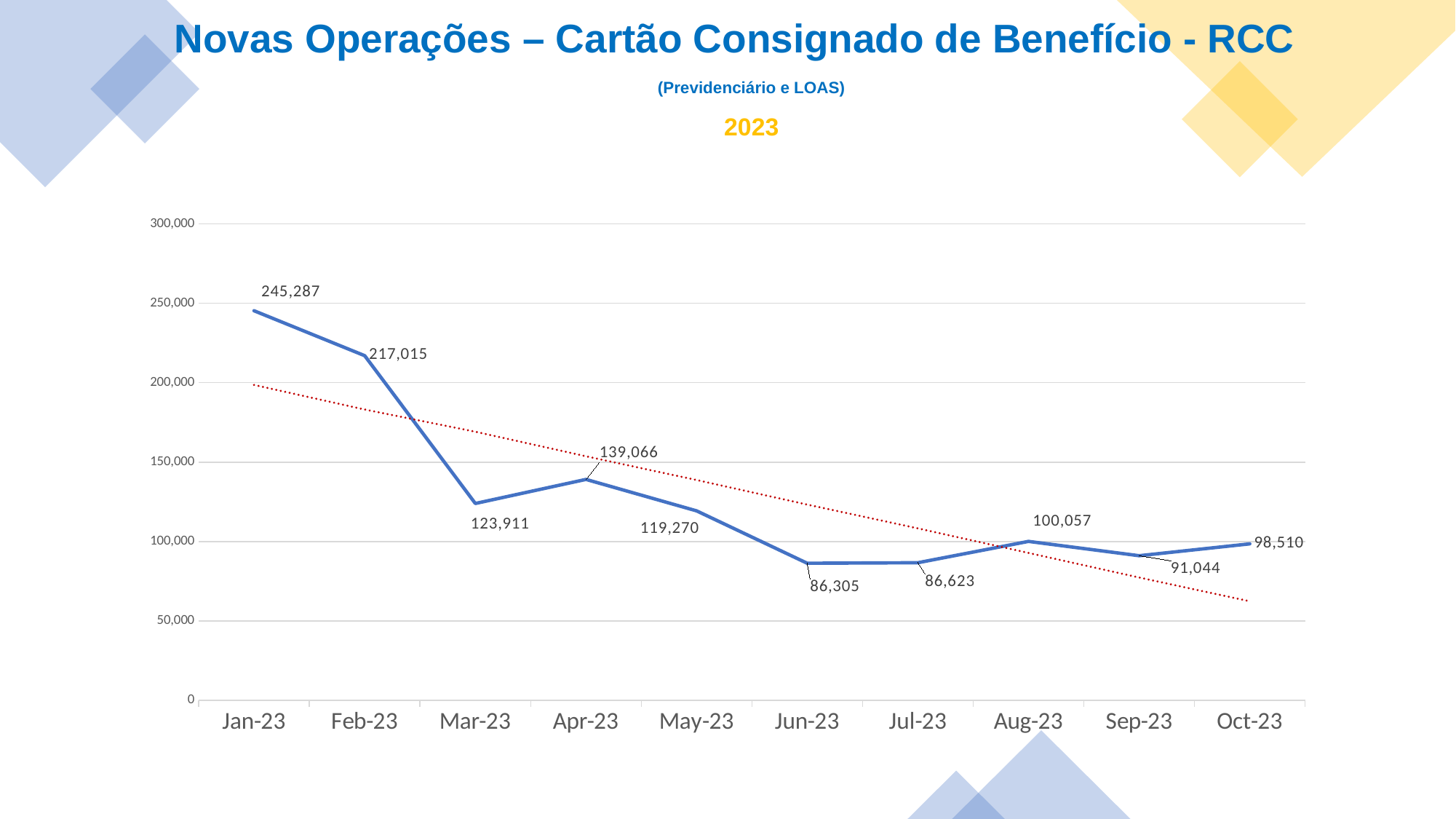

Novas Operações – Cartão Consignado de Benefício - RCC

(Previdenciário e LOAS)
2023

### Chart

| Category | Total |
|---|---|
| 44927 | 245287.0 |
| 44958 | 217015.0 |
| 44986 | 123911.0 |
| 45017 | 139066.0 |
| 45047 | 119270.0 |
| 45078 | 86305.0 |
| 45108 | 86623.0 |
| 45139 | 100057.0 |
| 45170 | 91044.0 |
| 45200 | 98510.0 |